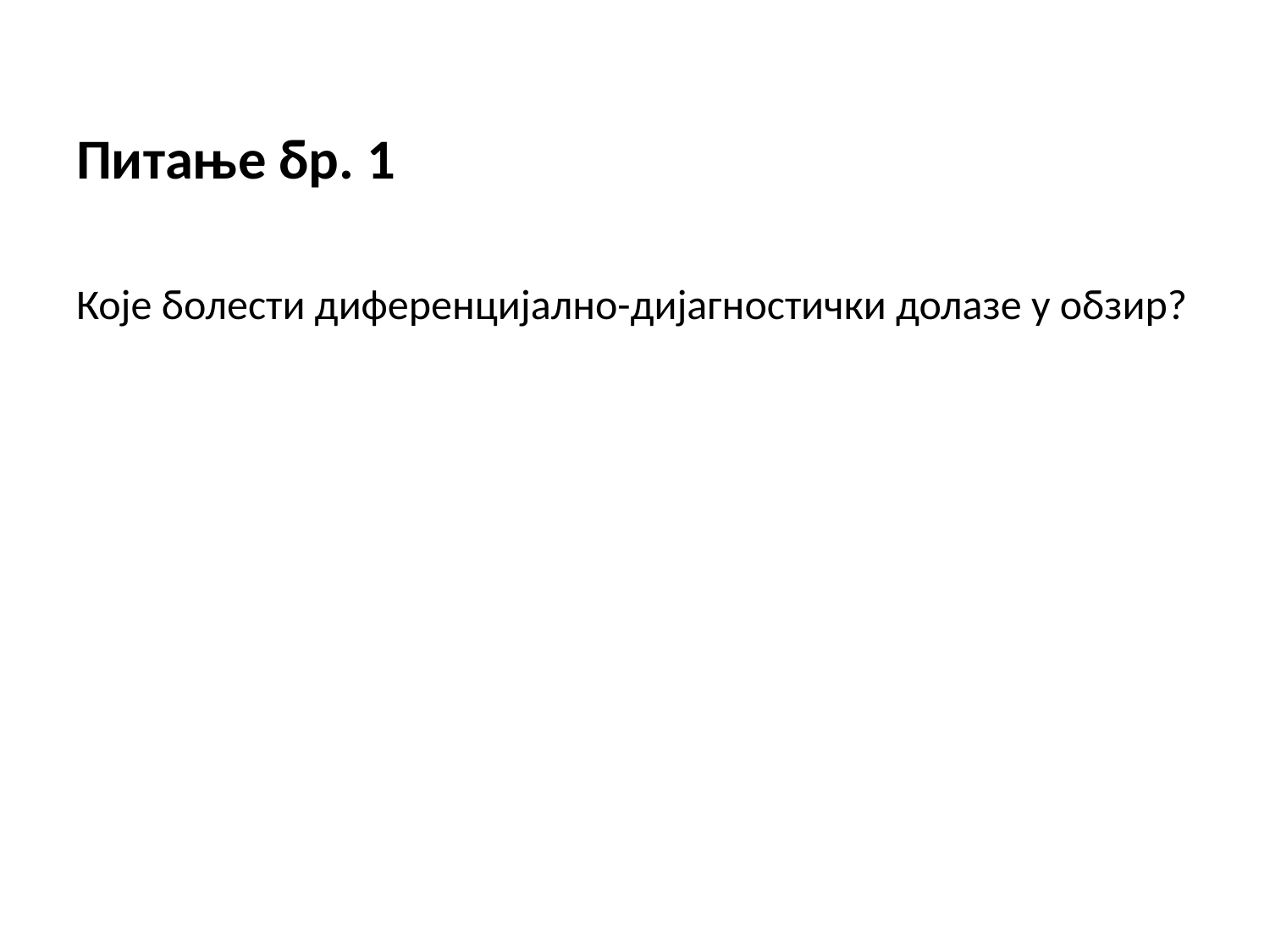

Питање бр. 1

Које болести диференцијално-дијагностички долазе у обзир?